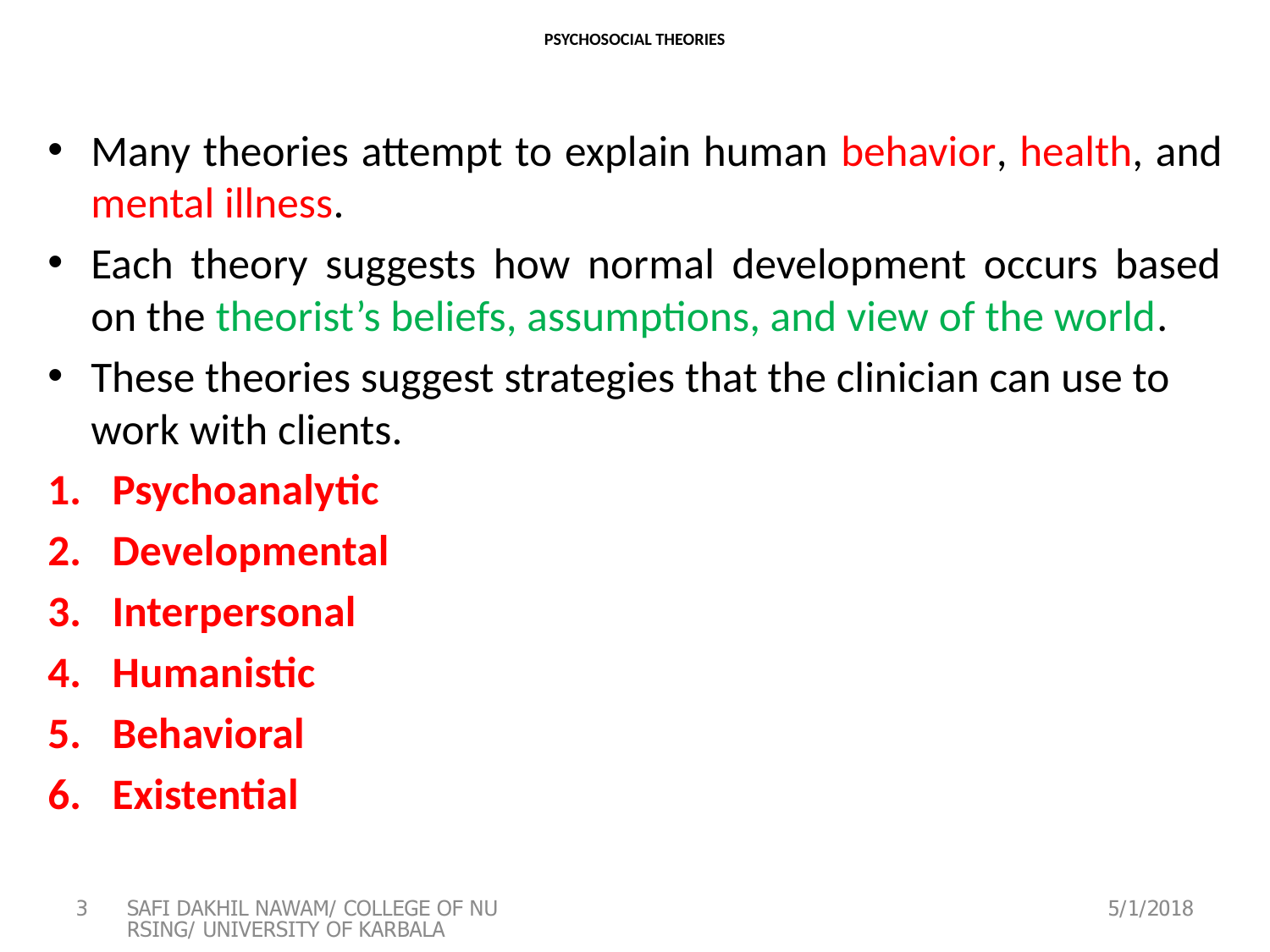

# PSYCHOSOCIAL THEORIES
Many theories attempt to explain human behavior, health, and mental illness.
Each theory suggests how normal development occurs based on the theorist’s beliefs, assumptions, and view of the world.
These theories suggest strategies that the clinician can use to work with clients.
Psychoanalytic
Developmental
Interpersonal
Humanistic
Behavioral
Existential

3
SAFI DAKHIL NAWAM/ COLLEGE OF NURSING/ UNIVERSITY OF KARBALA
5/1/2018